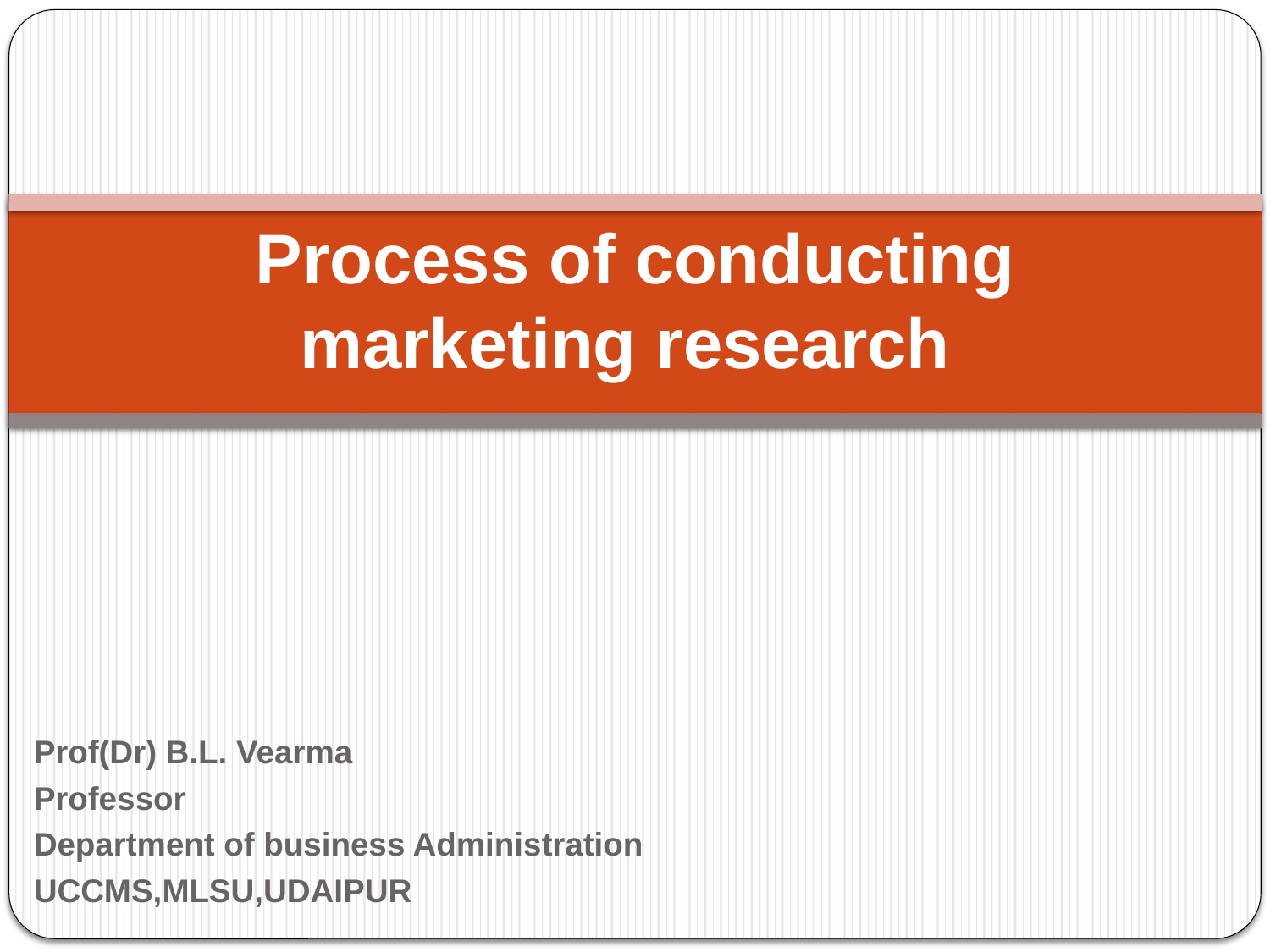

# Process of conducting marketing research

Prof(Dr) B.L. Vearma
Professor
Department of business Administration
UCCMS,MLSU,UDAIPUR